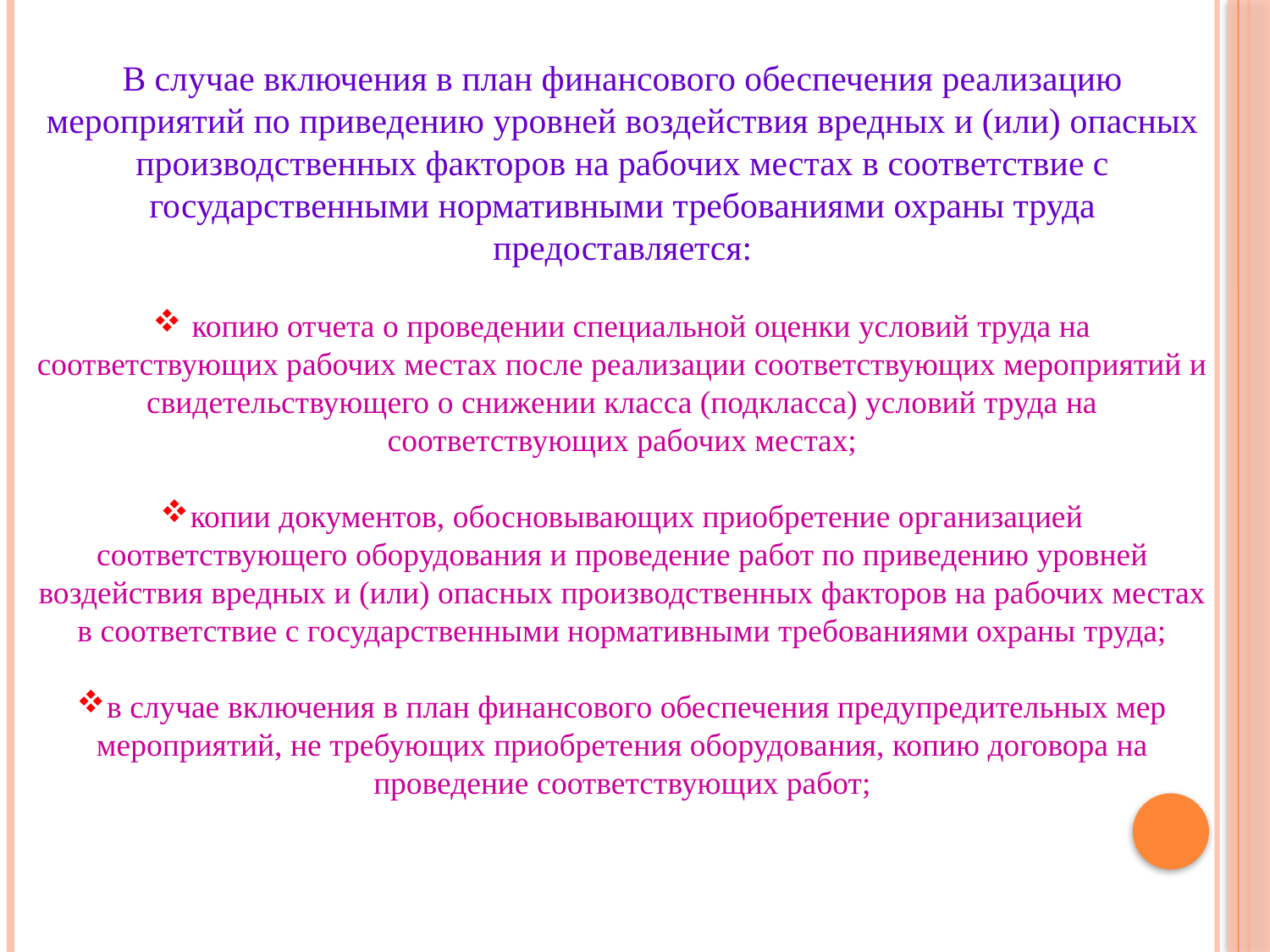

В случае включения в план финансового обеспечения реализацию мероприятий по приведению уровней воздействия вредных и (или) опасных производственных факторов на рабочих местах в соответствие с государственными нормативными требованиями охраны труда предоставляется:

 копию отчета о проведении специальной оценки условий труда на соответствующих рабочих местах после реализации соответствующих мероприятий и свидетельствующего о снижении класса (подкласса) условий труда на соответствующих рабочих местах;

копии документов, обосновывающих приобретение организацией соответствующего оборудования и проведение работ по приведению уровней воздействия вредных и (или) опасных производственных факторов на рабочих местах в соответствие с государственными нормативными требованиями охраны труда;

в случае включения в план финансового обеспечения предупредительных мер мероприятий, не требующих приобретения оборудования, копию договора на проведение соответствующих работ;